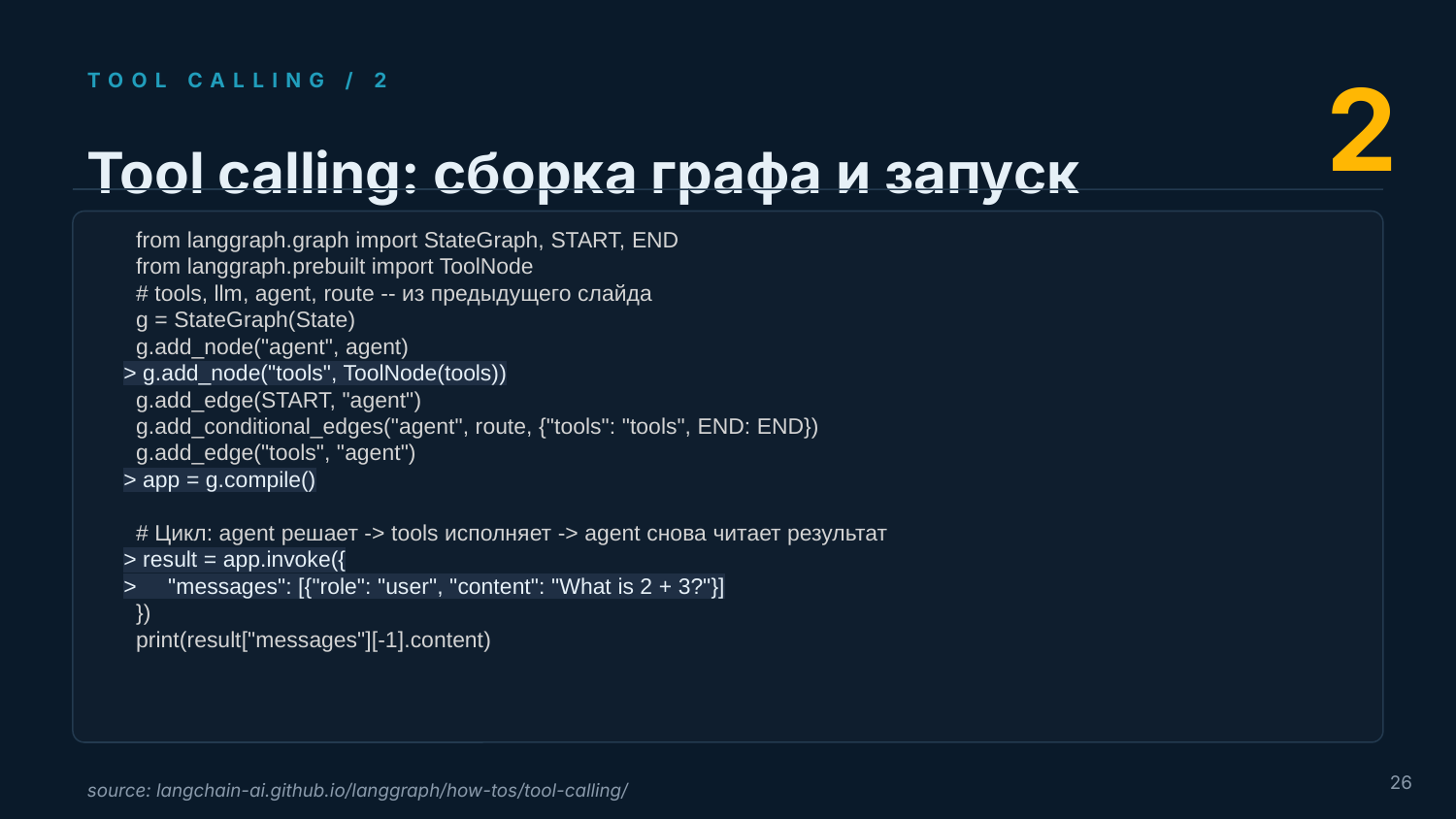

2
TOOL CALLING / 2
Tool calling: сборка графа и запуск

  from langgraph.graph import StateGraph, START, END
  from langgraph.prebuilt import ToolNode
  # tools, llm, agent, route -- из предыдущего слайда
  g = StateGraph(State)
  g.add_node("agent", agent)
> g.add_node("tools", ToolNode(tools))
  g.add_edge(START, "agent")
  g.add_conditional_edges("agent", route, {"tools": "tools", END: END})
  g.add_edge("tools", "agent")
> app = g.compile()

  # Цикл: agent решает -> tools исполняет -> agent снова читает результат
> result = app.invoke({
>     "messages": [{"role": "user", "content": "What is 2 + 3?"}]
  })
  print(result["messages"][-1].content)

26
source: langchain-ai.github.io/langgraph/how-tos/tool-calling/